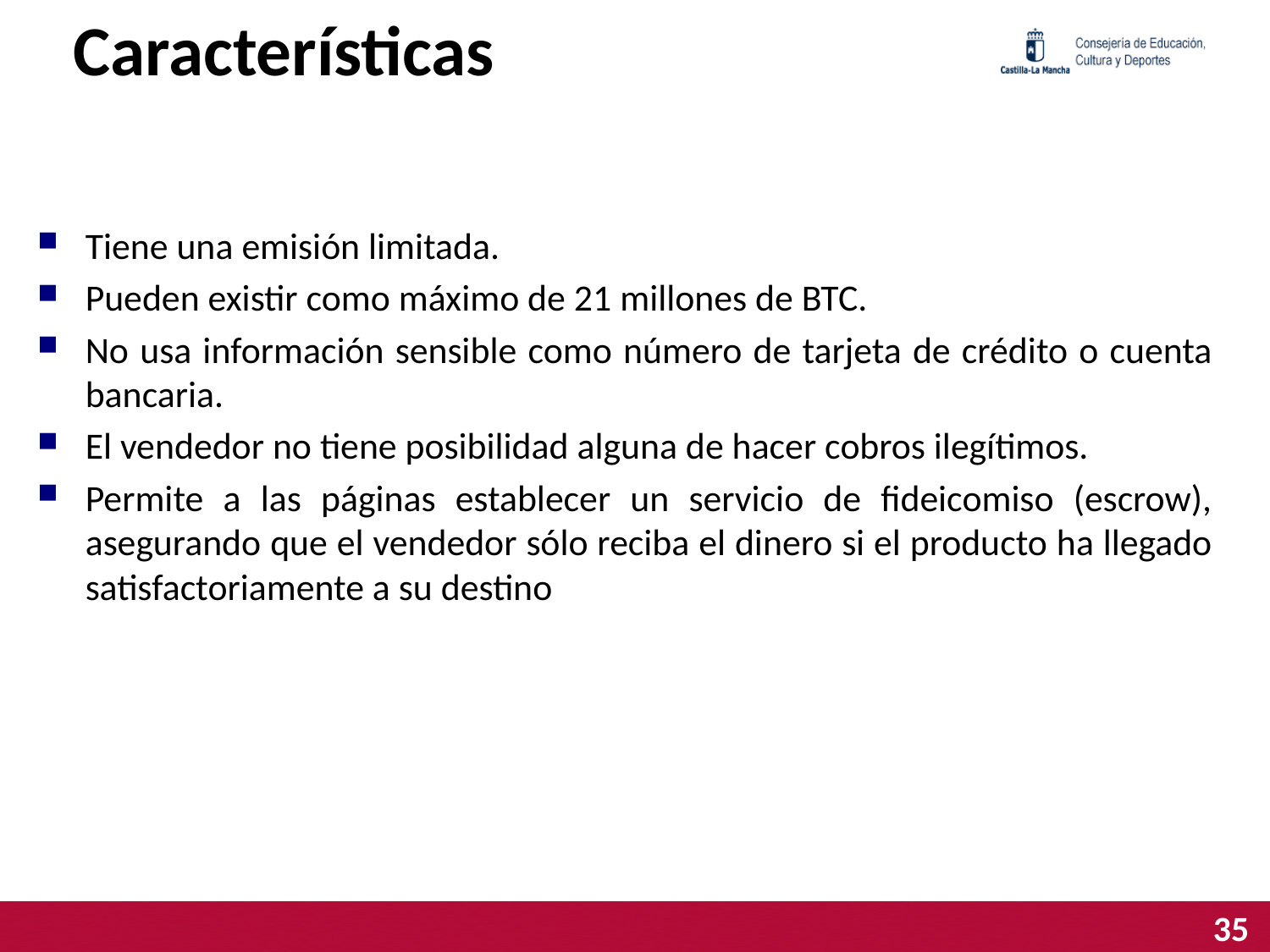

# Características
Tiene una emisión limitada.
Pueden existir como máximo de 21 millones de BTC.
No usa información sensible como número de tarjeta de crédito o cuenta bancaria.
El vendedor no tiene posibilidad alguna de hacer cobros ilegítimos.
Permite a las páginas establecer un servicio de fideicomiso (escrow), asegurando que el vendedor sólo reciba el dinero si el producto ha llegado satisfactoriamente a su destino